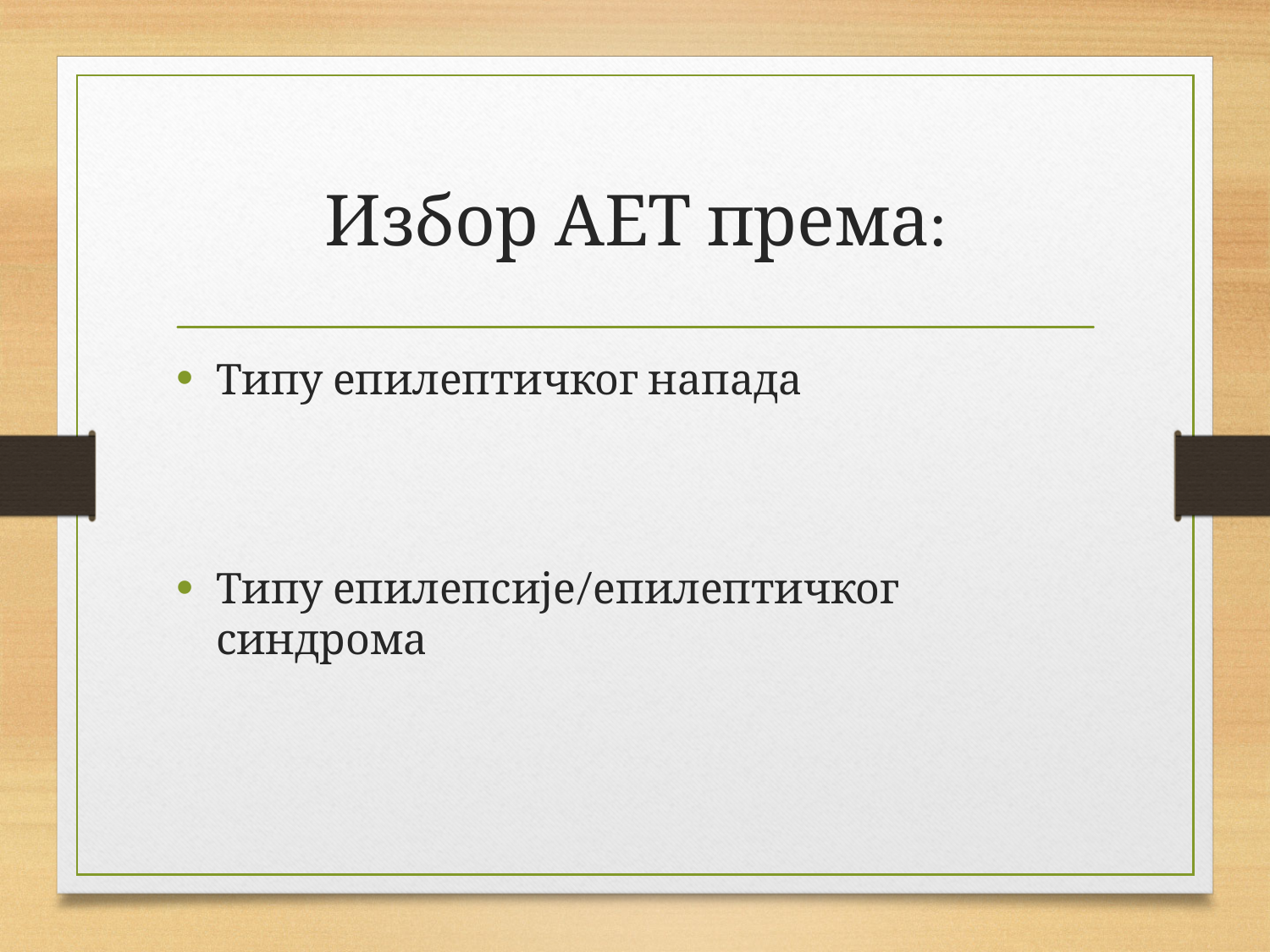

# Избор АЕТ према:
Типу епилептичког напада

Типу епилепсије/епилептичког синдрома